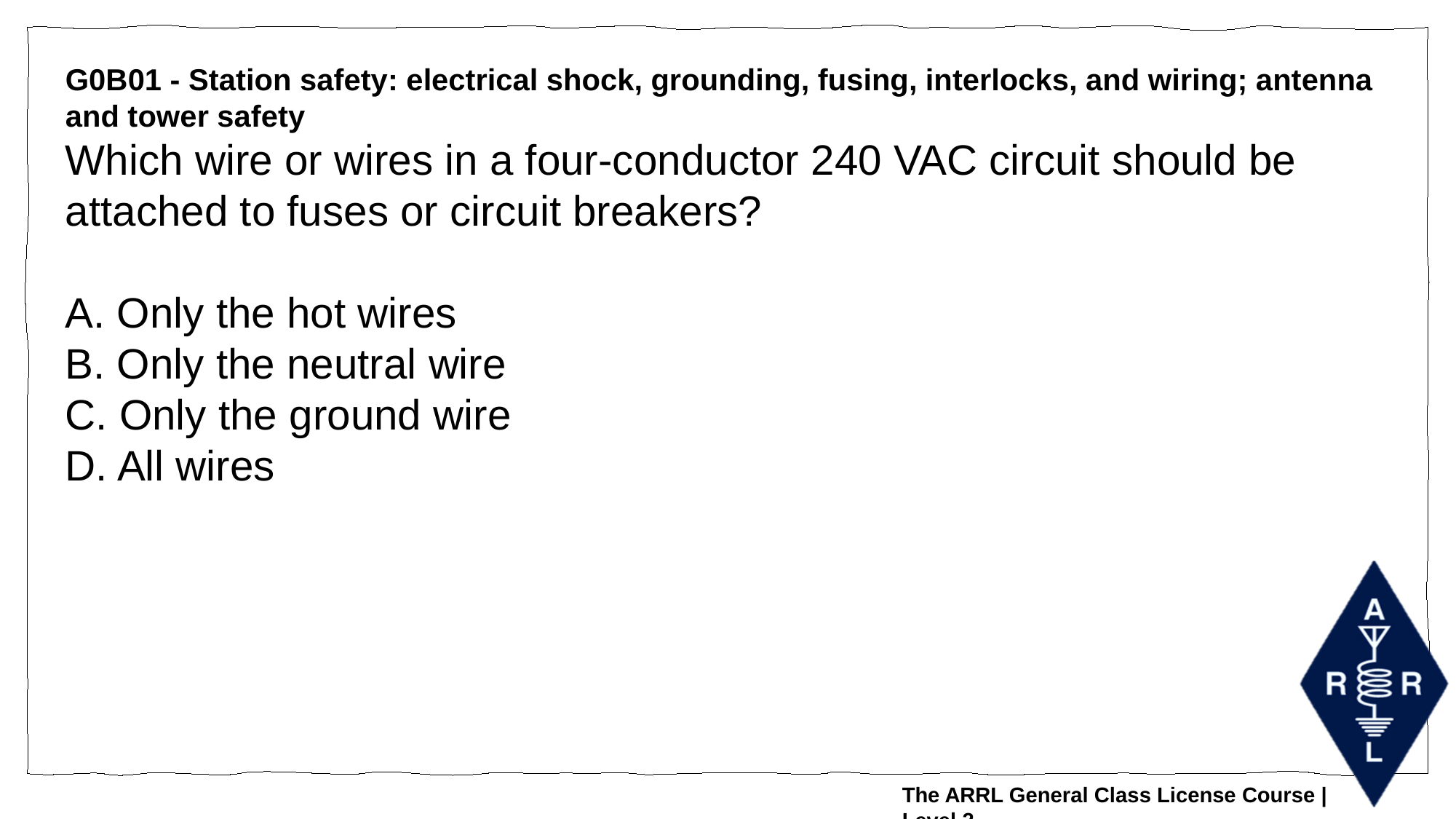

G0B01 - Station safety: electrical shock, grounding, fusing, interlocks, and wiring; antenna and tower safety
Which wire or wires in a four-conductor 240 VAC circuit should be attached to fuses or circuit breakers?

A. Only the hot wires
B. Only the neutral wire
C. Only the ground wire
D. All wires